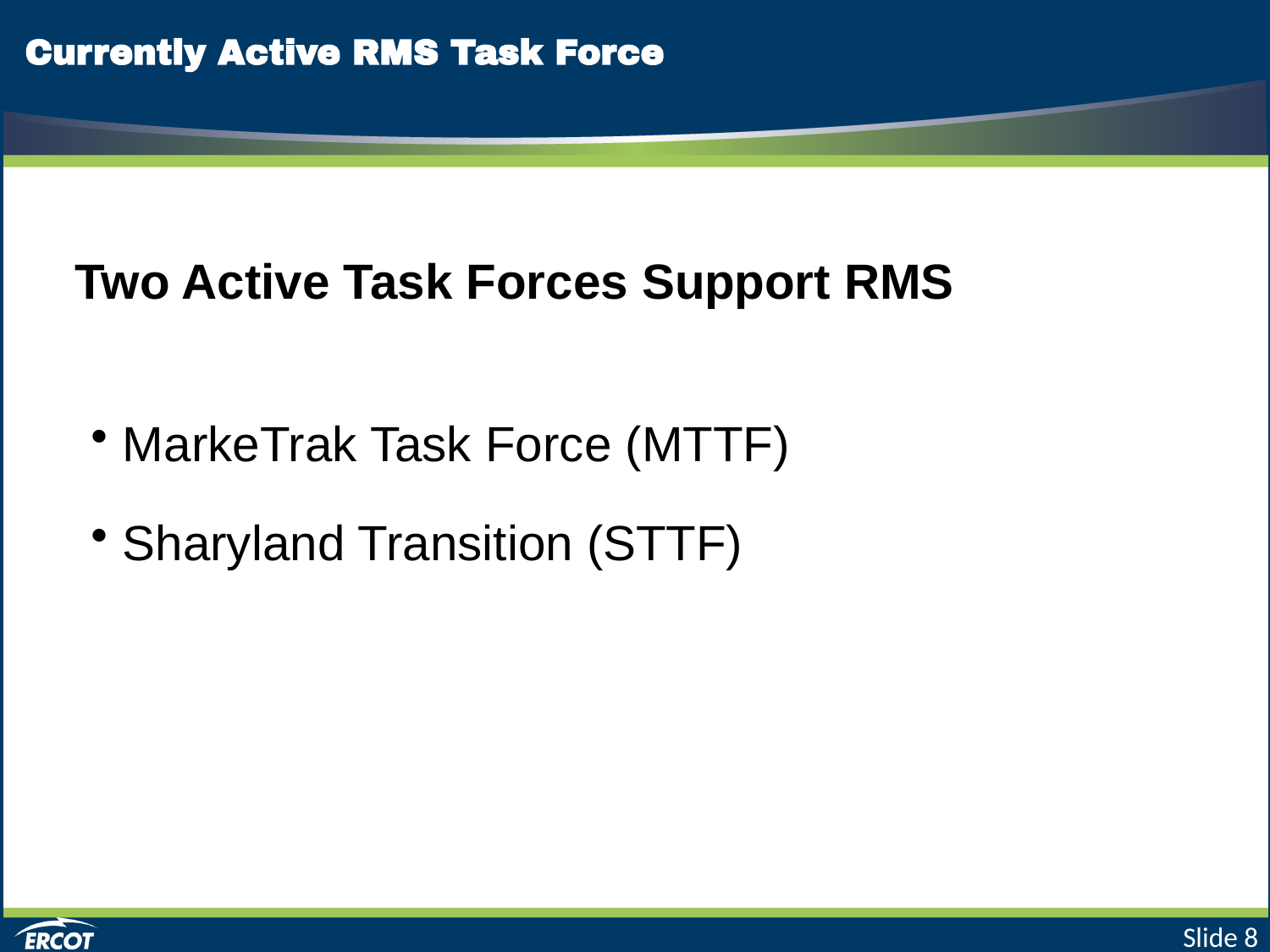

# Currently Active RMS Task Force
Two Active Task Forces Support RMS

MarkeTrak Task Force (MTTF)
Sharyland Transition (STTF)